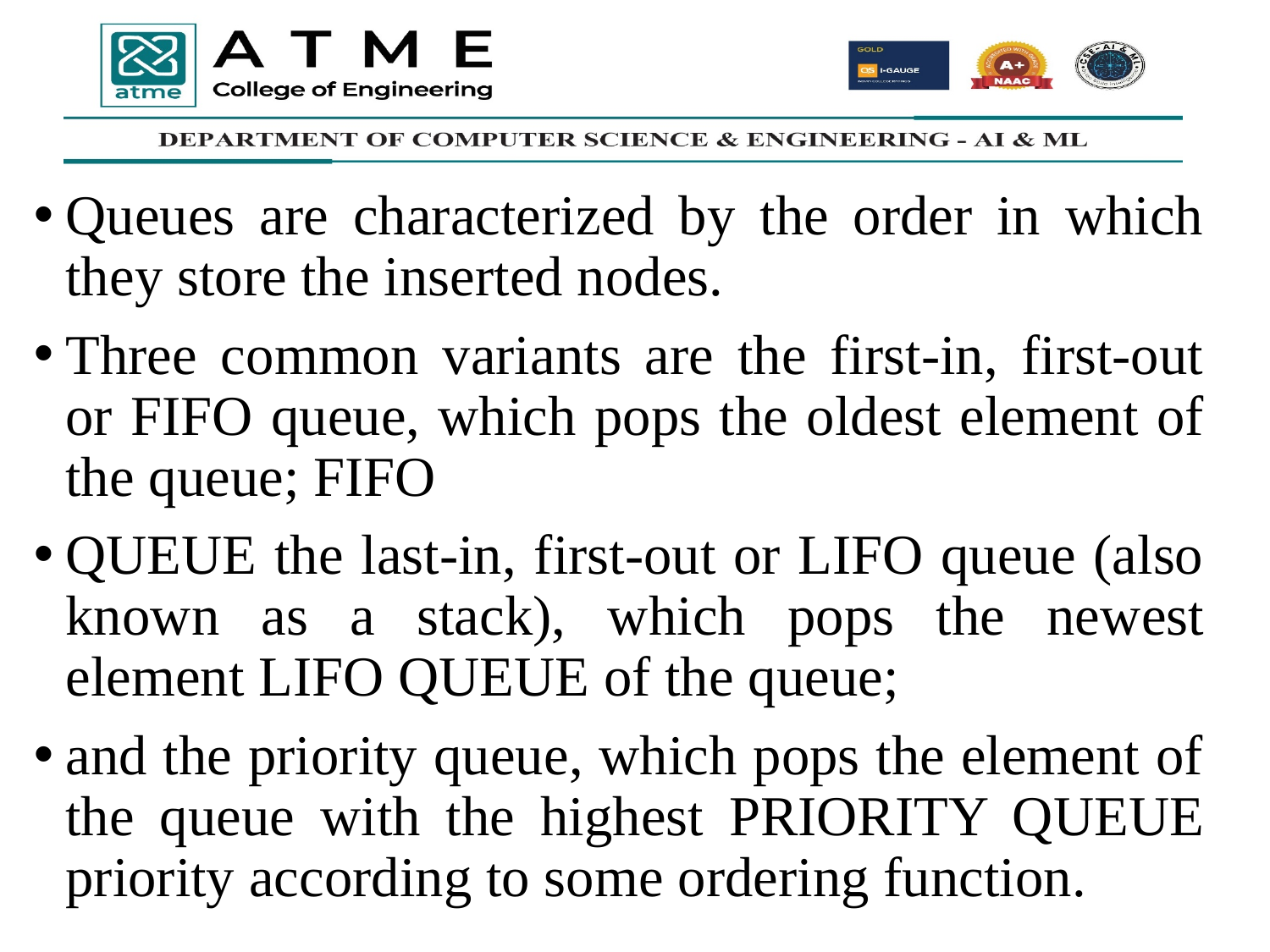

Queues are characterized by the order in which they store the inserted nodes.
Three common variants are the first-in, first-out or FIFO queue, which pops the oldest element of the queue; FIFO
QUEUE the last-in, first-out or LIFO queue (also known as a stack), which pops the newest element LIFO QUEUE of the queue;
and the priority queue, which pops the element of the queue with the highest PRIORITY QUEUE priority according to some ordering function.